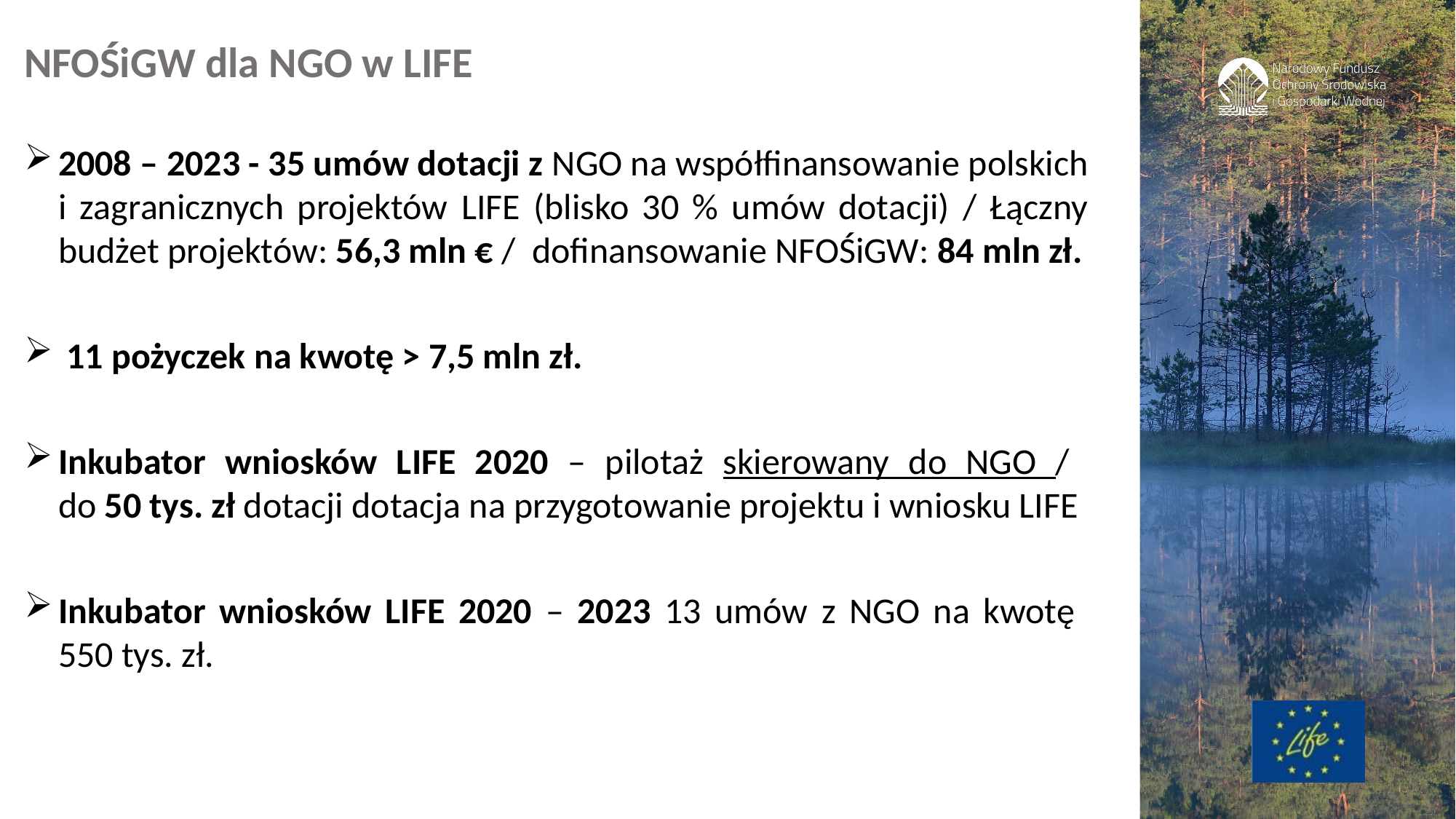

NFOŚiGW dla NGO w LIFE

2008 – 2023 - 35 umów dotacji z NGO na współfinansowanie polskich i zagranicznych projektów LIFE (blisko 30 % umów dotacji) / Łączny budżet projektów: 56,3 mln € /  dofinansowanie NFOŚiGW: 84 mln zł.

 11 pożyczek na kwotę > 7,5 mln zł.

Inkubator wniosków LIFE 2020 – pilotaż skierowany do NGO /
do 50 tys. zł dotacji dotacja na przygotowanie projektu i wniosku LIFE

Inkubator wniosków LIFE 2020 – 2023 13 umów z NGO na kwotę
550 tys. zł.